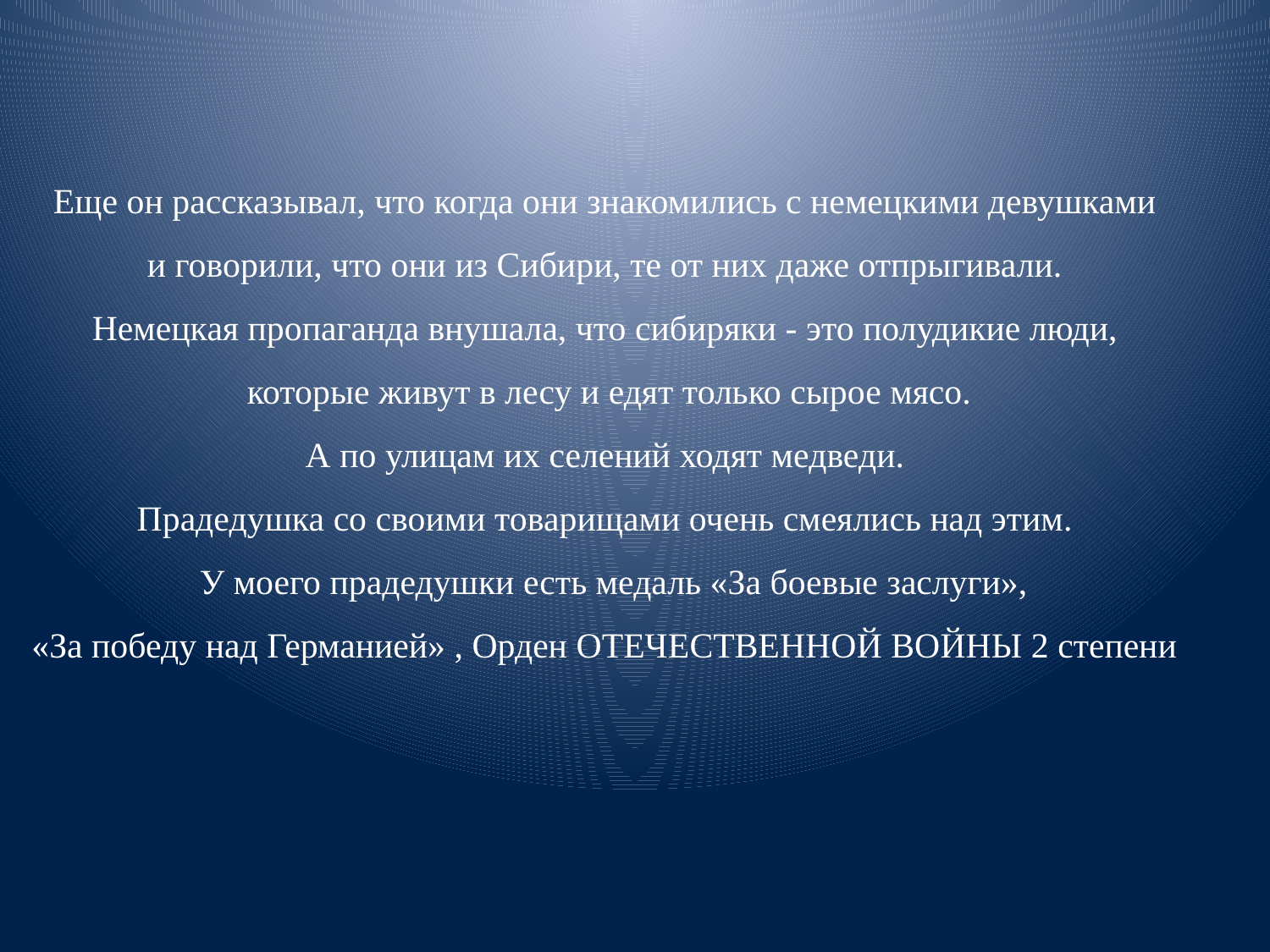

Еще он рассказывал, что когда они знакомились с немецкими девушками
 и говорили, что они из Сибири, те от них даже отпрыгивали.
Немецкая пропаганда внушала, что сибиряки - это полудикие люди,
 которые живут в лесу и едят только сырое мясо.
 А по улицам их селений ходят медведи.
Прадедушка со своими товарищами очень смеялись над этим.
  У моего прадедушки есть медаль «За боевые заслуги»,
 «За победу над Германией» , Орден ОТЕЧЕСТВЕННОЙ ВОЙНЫ 2 степени